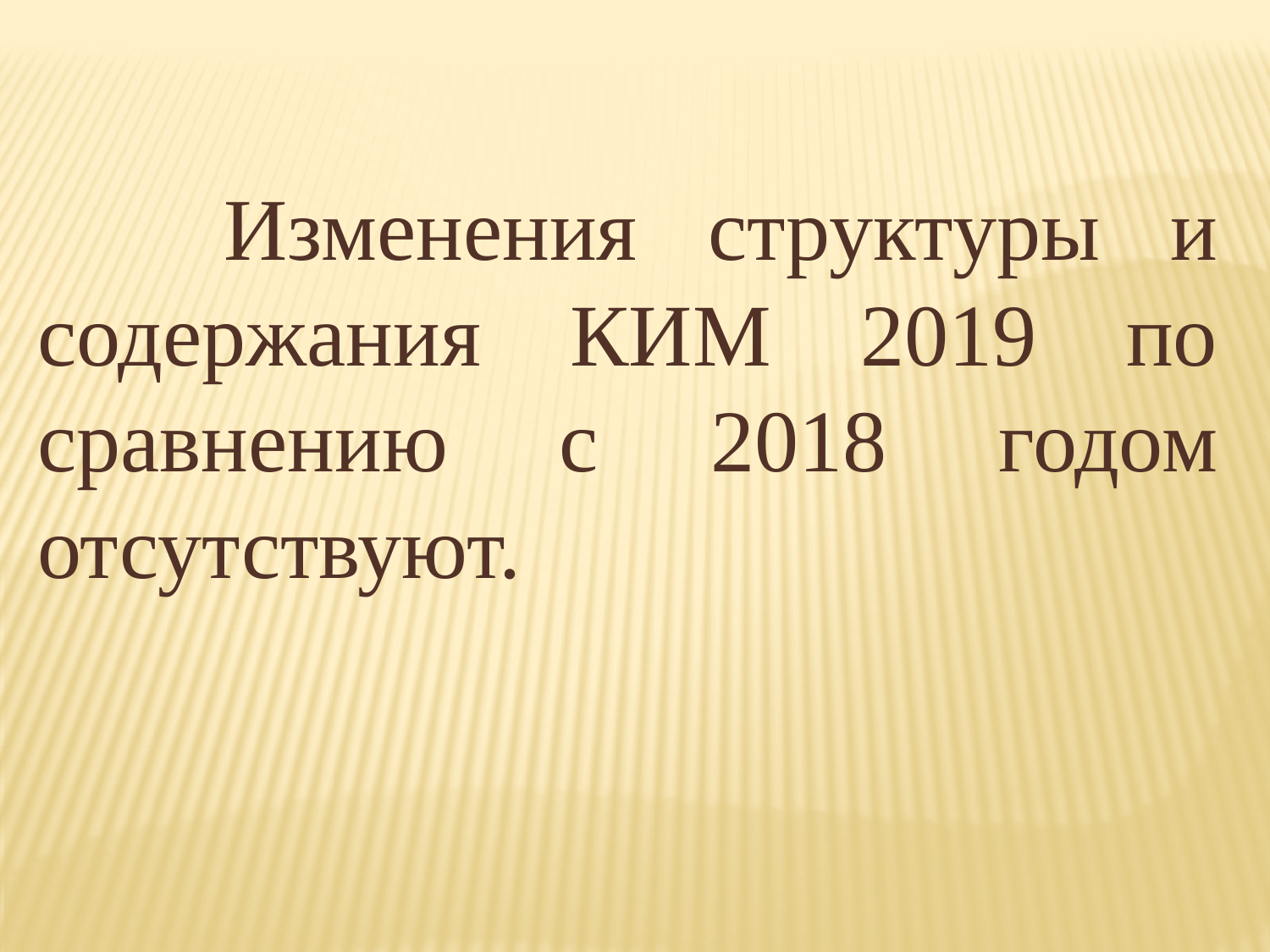

Изменения структуры и содержания КИМ 2019 по сравнению с 2018 годом отсутствуют.